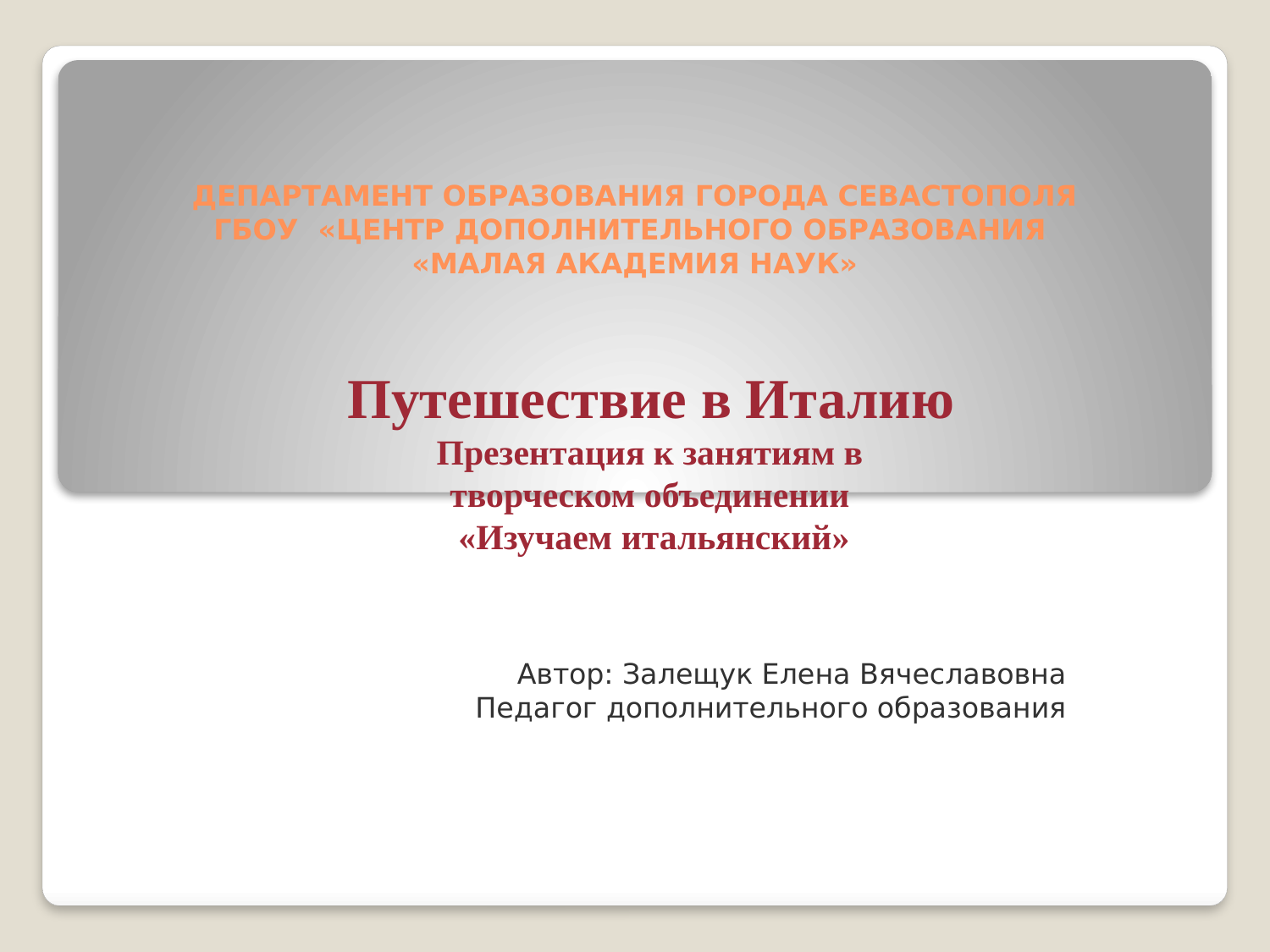

# ДЕПАРТАМЕНТ ОБРАЗОВАНИЯ ГОРОДА СЕВАСТОПОЛЯ ГБОУ  «ЦЕНТР ДОПОЛНИТЕЛЬНОГО ОБРАЗОВАНИЯ «МАЛАЯ АКАДЕМИЯ НАУК»
Путешествие в Италию
Презентация к занятиям в
творческом объединении
«Изучаем итальянский»

Автор: Залещук Елена Вячеславовна
  Педагог дополнительного образования